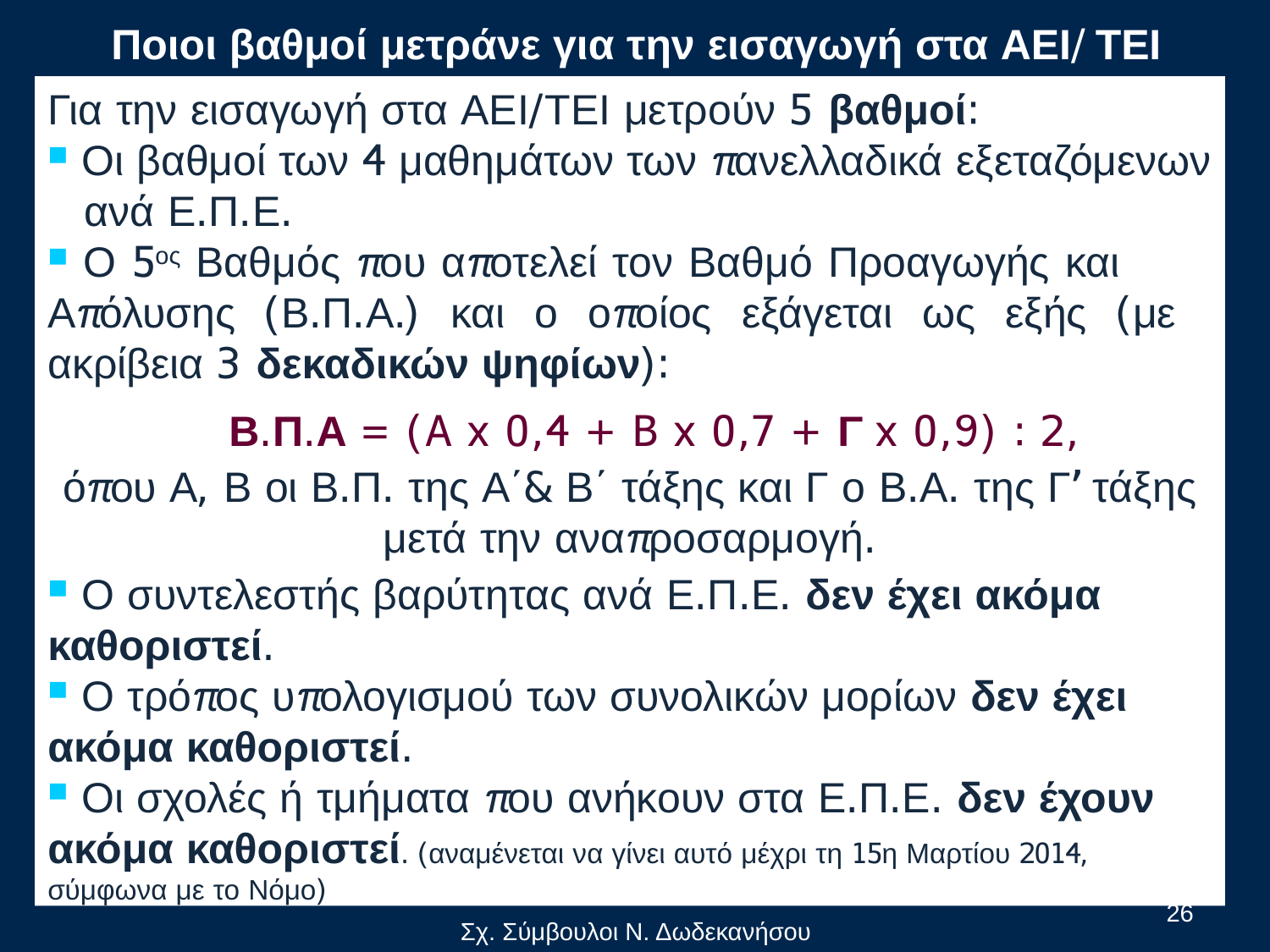

# Ποιοι βαθμοί μετράνε για την εισαγωγή στα ΑΕΙ/ΤΕΙ
Για την εισαγωγή στα ΑΕΙ/ΤΕΙ μετρούν 5 βαθμοί:
 Οι βαθμοί των 4 μαθημάτων των πανελλαδικά εξεταζόμενων 	ανά Ε.Π.Ε.
 Ο 5ος Βαθμός που αποτελεί τον Βαθμό Προαγωγής και 	Απόλυσης (Β.Π.Α.) και ο οποίος εξάγεται ως εξής (με 	ακρίβεια 3 δεκαδικών ψηφίων):

     Β.Π.Α = (A x 0,4 + B x 0,7 + Γ x 0,9) : 2,
όπου Α, Β οι Β.Π. της Α΄& Β΄ τάξης και Γ ο Β.Α. της Γ’ τάξης μετά την αναπροσαρμογή.
 Ο συντελεστής βαρύτητας ανά Ε.Π.Ε. δεν έχει ακόμα 	καθοριστεί.
 Ο τρόπος υπολογισμού των συνολικών μορίων δεν έχει 	ακόμα καθοριστεί.
 Οι σχολές ή τμήματα που ανήκουν στα Ε.Π.Ε. δεν έχουν 	ακόμα καθοριστεί. (αναμένεται να γίνει αυτό μέχρι τη 15η Μαρτίου 2014, 	σύμφωνα με το Νόμο)
26
Σχ. Σύμβουλοι Ν. Δωδεκανήσου